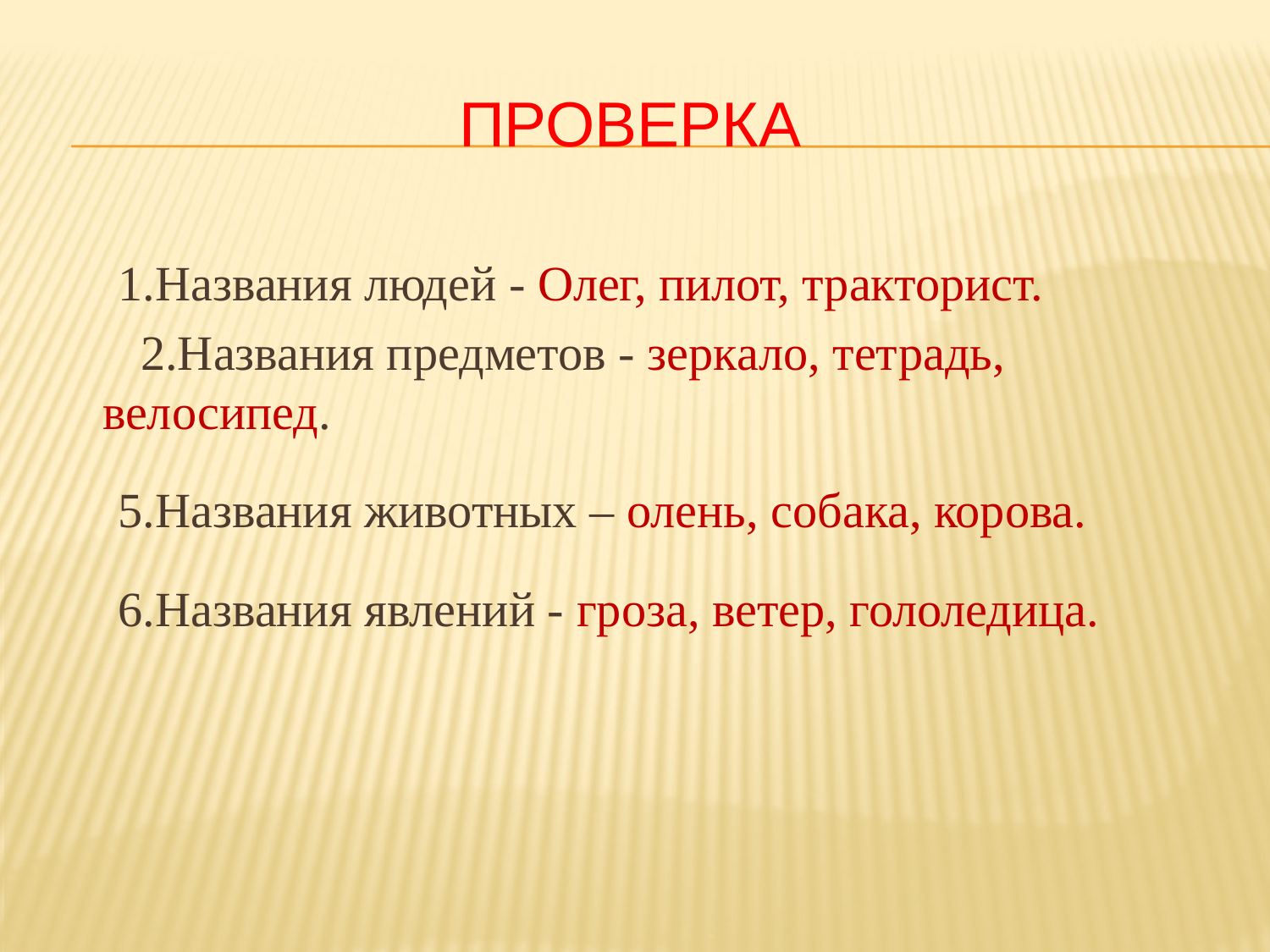

# Проверка
1.Названия людей - Олег, пилот, тракторист.
       2.Названия предметов - зеркало, тетрадь, велосипед.
5.Названия животных – олень, собака, корова.
6.Названия явлений - гроза, ветер, гололедица.